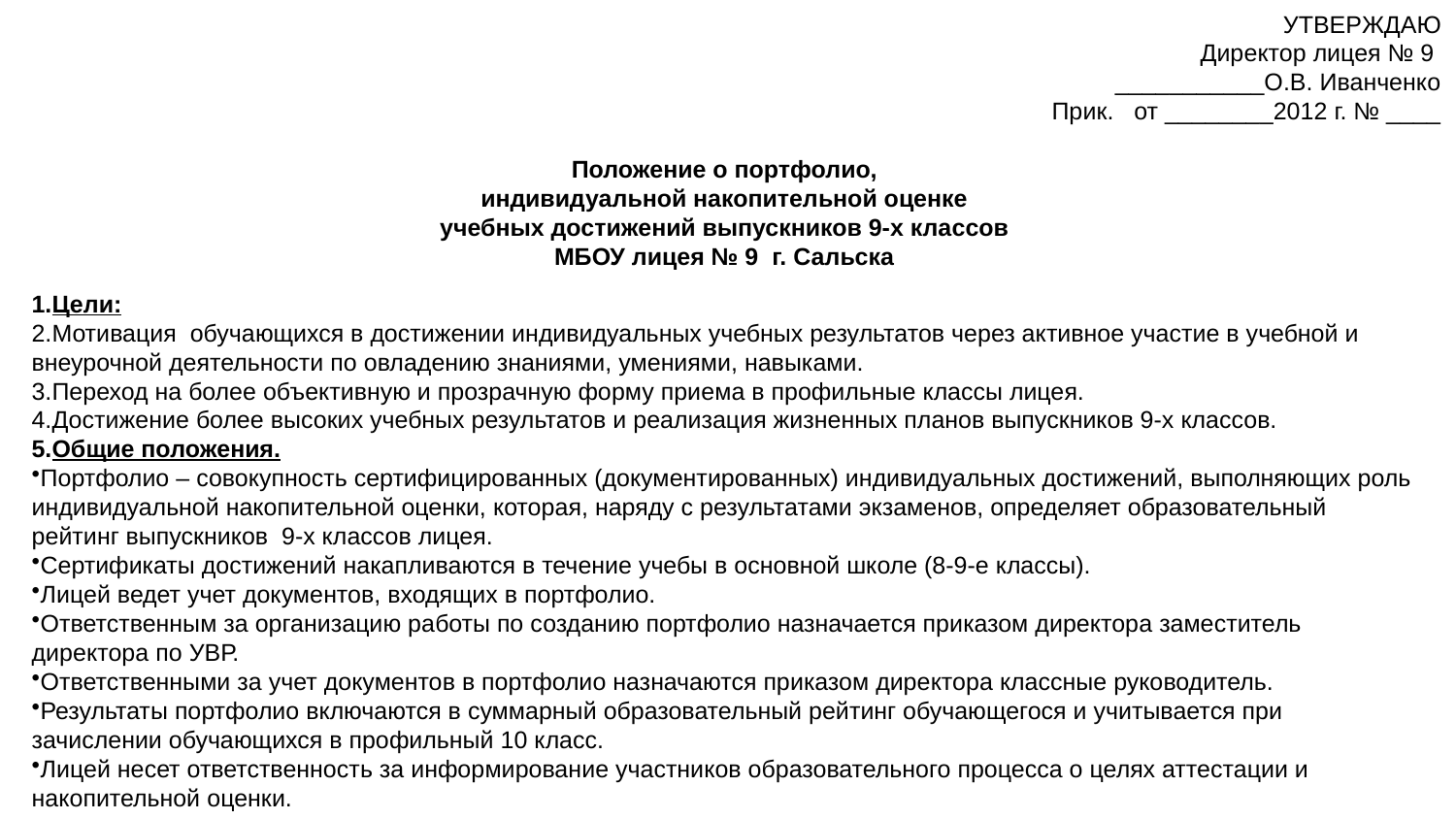

УТВЕРЖДАЮ
Директор лицея № 9
___________О.В. Иванченко
Прик.   от ________2012 г. № ____

Положение о портфолио,
индивидуальной накопительной оценке
учебных достижений выпускников 9-х классов
МБОУ лицея № 9  г. Сальска

Цели:
Мотивация  обучающихся в достижении индивидуальных учебных результатов через активное участие в учебной и внеурочной деятельности по овладению знаниями, умениями, навыками.
Переход на более объективную и прозрачную форму приема в профильные классы лицея.
Достижение более высоких учебных результатов и реализация жизненных планов выпускников 9-х классов.
Общие положения.
Портфолио – совокупность сертифицированных (документированных) индивидуальных достижений, выполняющих роль индивидуальной накопительной оценки, которая, наряду с результатами экзаменов, определяет образовательный рейтинг выпускников  9-х классов лицея.
Сертификаты достижений накапливаются в течение учебы в основной школе (8-9-е классы).
Лицей ведет учет документов, входящих в портфолио.
Ответственным за организацию работы по созданию портфолио назначается приказом директора заместитель директора по УВР.
Ответственными за учет документов в портфолио назначаются приказом директора классные руководитель.
Результаты портфолио включаются в суммарный образовательный рейтинг обучающегося и учитывается при зачислении обучающихся в профильный 10 класс.
Лицей несет ответственность за информирование участников образовательного процесса о целях аттестации и накопительной оценки.